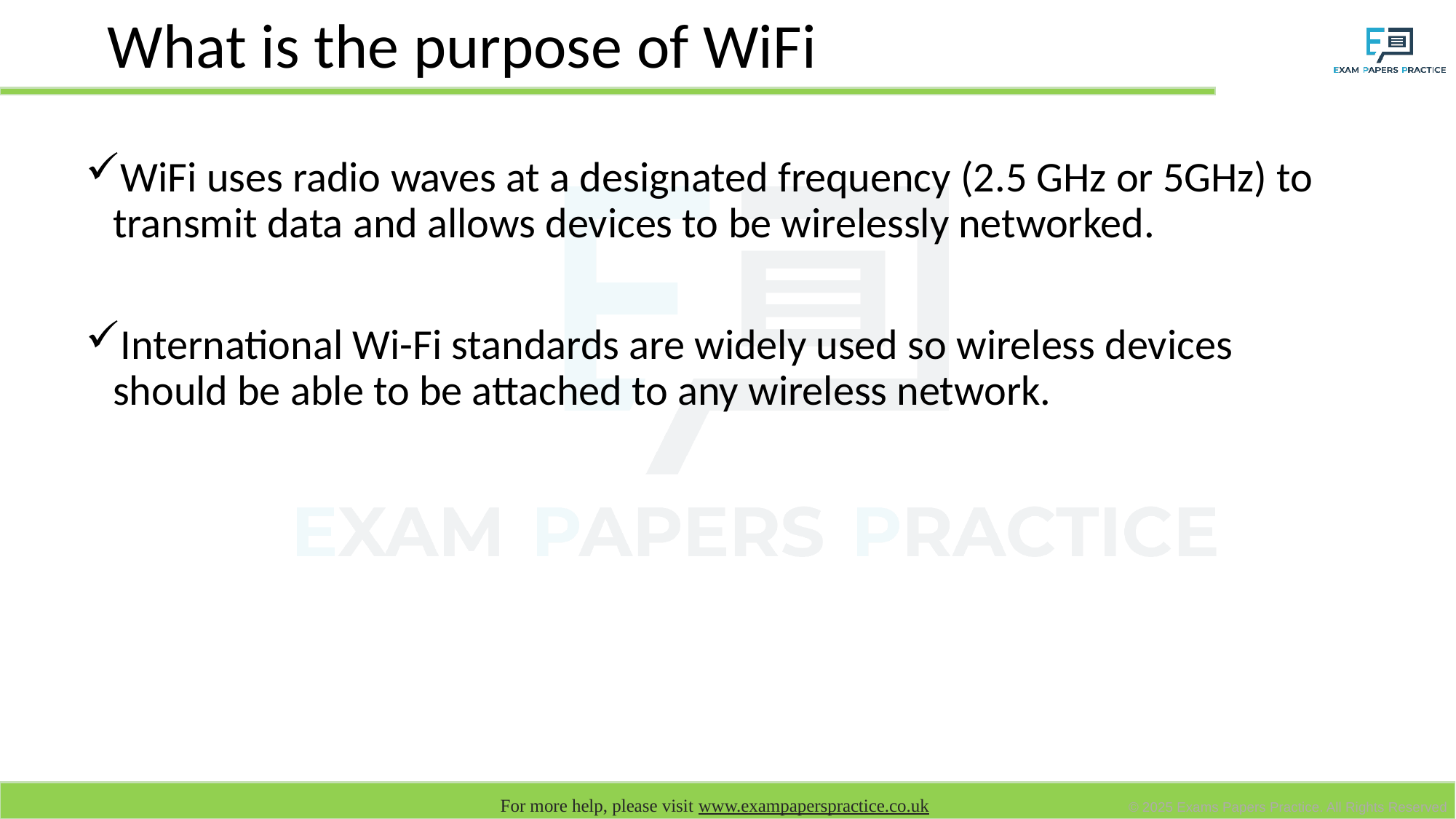

# What is the purpose of WiFi
WiFi uses radio waves at a designated frequency (2.5 GHz or 5GHz) to transmit data and allows devices to be wirelessly networked.

International Wi-Fi standards are widely used so wireless devices should be able to be attached to any wireless network.